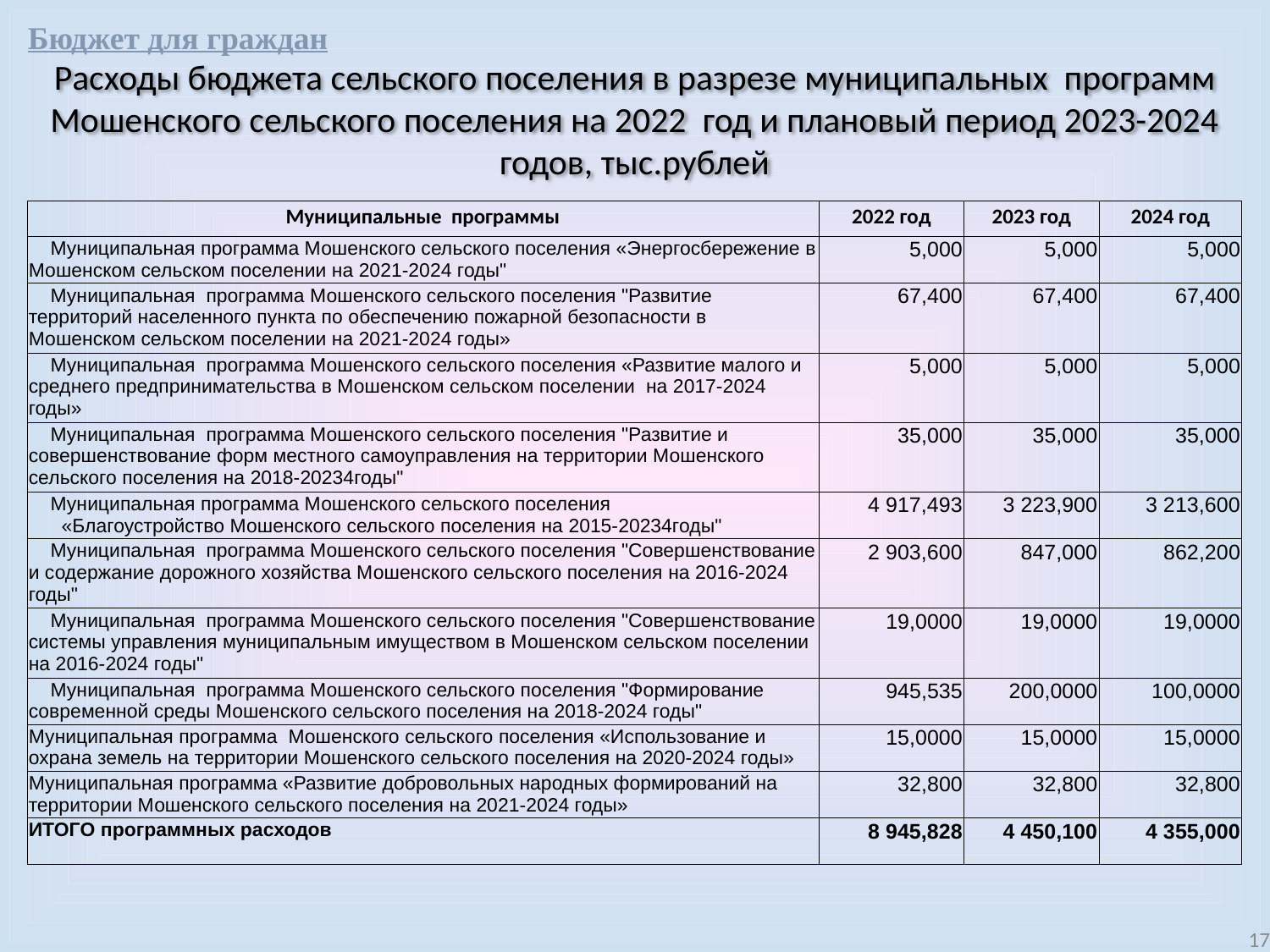

Бюджет для граждан
Расходы бюджета сельского поселения в разрезе муниципальных  программ Мошенского сельского поселения на 2022  год и плановый период 2023-2024 годов, тыс.рублей
| Муниципальные программы | 2022 год | 2023 год | 2024 год |
| --- | --- | --- | --- |
| Муниципальная программа Мошенского сельского поселения «Энергосбережение в Мошенском сельском поселении на 2021-2024 годы" | 5,000 | 5,000 | 5,000 |
| Муниципальная программа Мошенского сельского поселения "Развитие территорий населенного пункта по обеспечению пожарной безопасности в Мошенском сельском поселении на 2021-2024 годы» | 67,400 | 67,400 | 67,400 |
| Муниципальная программа Мошенского сельского поселения «Развитие малого и среднего предпринимательства в Мошенском сельском поселении на 2017-2024 годы» | 5,000 | 5,000 | 5,000 |
| Муниципальная программа Мошенского сельского поселения "Развитие и совершенствование форм местного самоуправления на территории Мошенского сельского поселения на 2018-20234годы" | 35,000 | 35,000 | 35,000 |
| Муниципальная программа Мошенского сельского поселения «Благоустройство Мошенского сельского поселения на 2015-20234годы" | 4 917,493 | 3 223,900 | 3 213,600 |
| Муниципальная программа Мошенского сельского поселения "Совершенствование и содержание дорожного хозяйства Мошенского сельского поселения на 2016-2024 годы" | 2 903,600 | 847,000 | 862,200 |
| Муниципальная программа Мошенского сельского поселения "Совершенствование системы управления муниципальным имуществом в Мошенском сельском поселении на 2016-2024 годы" | 19,0000 | 19,0000 | 19,0000 |
| Муниципальная программа Мошенского сельского поселения "Формирование современной среды Мошенского сельского поселения на 2018-2024 годы" | 945,535 | 200,0000 | 100,0000 |
| Муниципальная программа Мошенского сельского поселения «Использование и охрана земель на территории Мошенского сельского поселения на 2020-2024 годы» | 15,0000 | 15,0000 | 15,0000 |
| Муниципальная программа «Развитие добровольных народных формирований на территории Мошенского сельского поселения на 2021-2024 годы» | 32,800 | 32,800 | 32,800 |
| ИТОГО программных расходов | 8 945,828 | 4 450,100 | 4 355,000 |
17